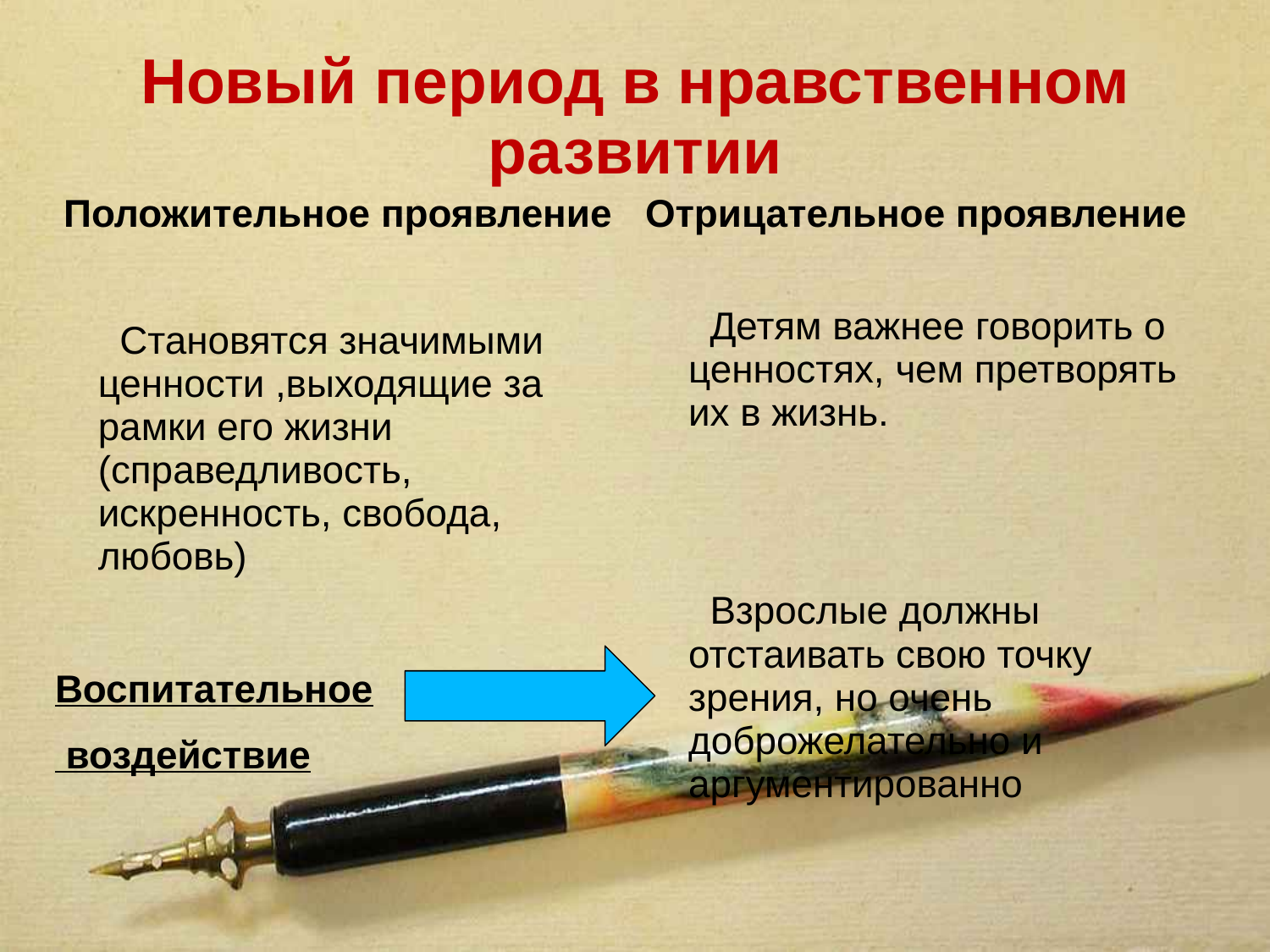

# Новый период в нравственном развитии
Положительное проявление

Отрицательное проявление

      Детям важнее говорить о ценностях, чем претворять их в жизнь.

      Взрослые должны отстаивать свою точку зрения, но очень доброжелательно и аргументированно
      Становятся значимыми ценности ,выходящие за рамки его жизни (справедливость, искренность, свобода, любовь)

Воспитательное
 воздействие